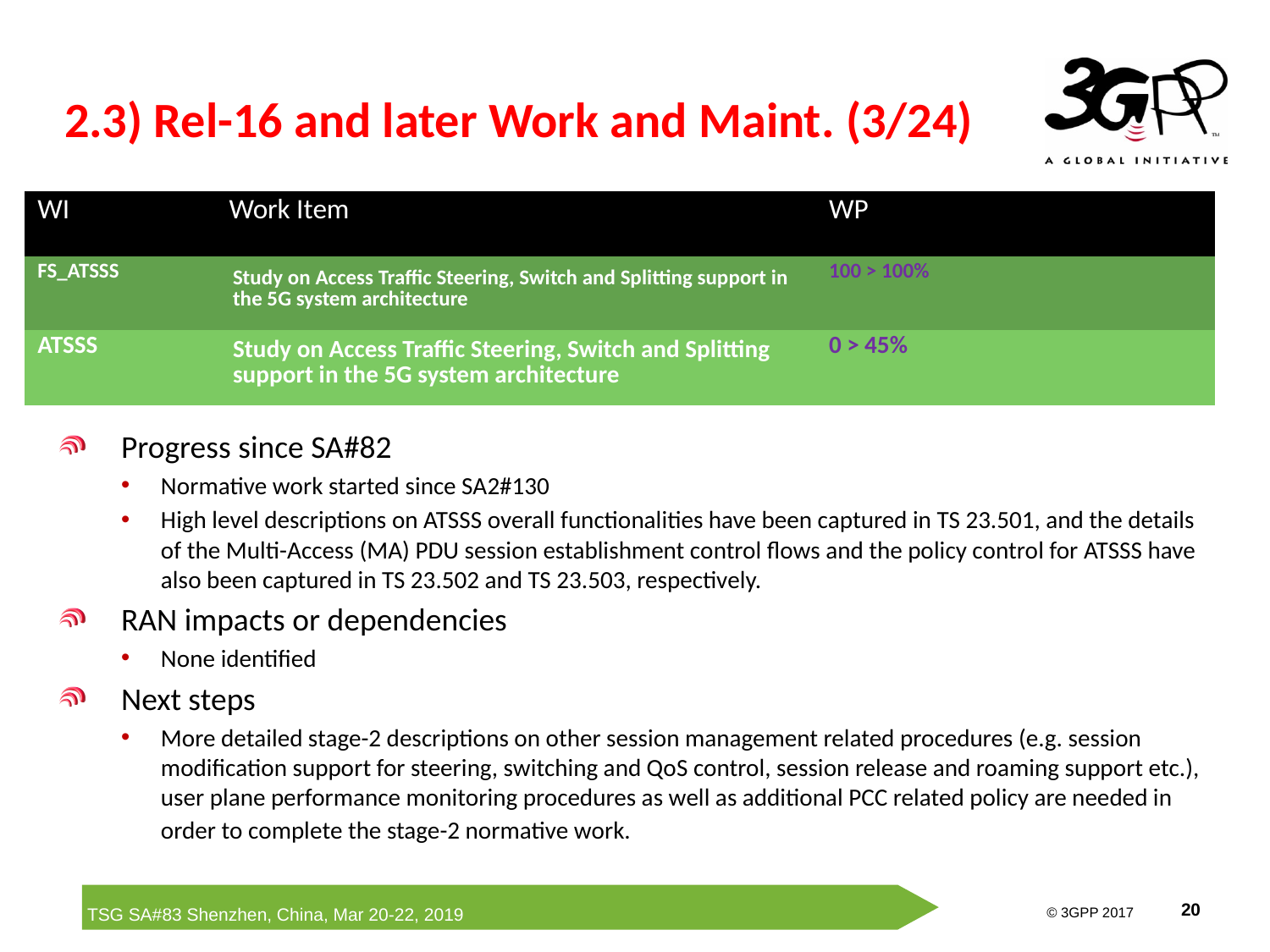

2.3) Rel-16 and later Work and Maint. (3/24)
| WI | Work Item | WP |  |  |
| --- | --- | --- | --- | --- |
| FS\_ATSSS | Study on Access Traffic Steering, Switch and Splitting support in the 5G system architecture | 100 > 100% |  |  |
| ATSSS | Study on Access Traffic Steering, Switch and Splitting support in the 5G system architecture | 0 > 45% |  |  |
Progress since SA#82
Normative work started since SA2#130
High level descriptions on ATSSS overall functionalities have been captured in TS 23.501, and the details of the Multi-Access (MA) PDU session establishment control flows and the policy control for ATSSS have also been captured in TS 23.502 and TS 23.503, respectively.
RAN impacts or dependencies
None identified
Next steps
More detailed stage-2 descriptions on other session management related procedures (e.g. session modification support for steering, switching and QoS control, session release and roaming support etc.), user plane performance monitoring procedures as well as additional PCC related policy are needed in order to complete the stage-2 normative work.